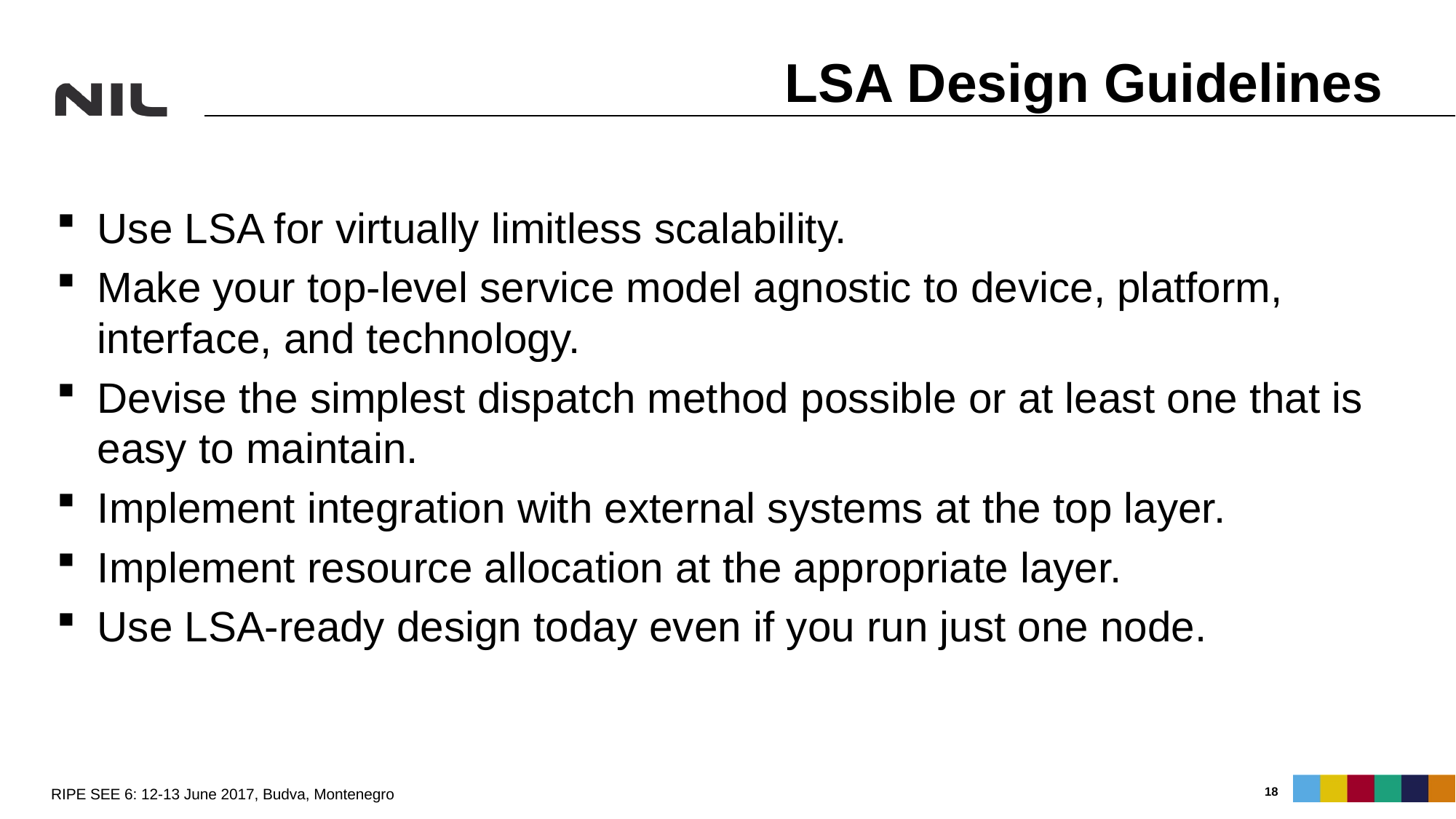

# LSA Design Guidelines
Use LSA for virtually limitless scalability.
Make your top-level service model agnostic to device, platform, interface, and technology.
Devise the simplest dispatch method possible or at least one that is easy to maintain.
Implement integration with external systems at the top layer.
Implement resource allocation at the appropriate layer.
Use LSA-ready design today even if you run just one node.